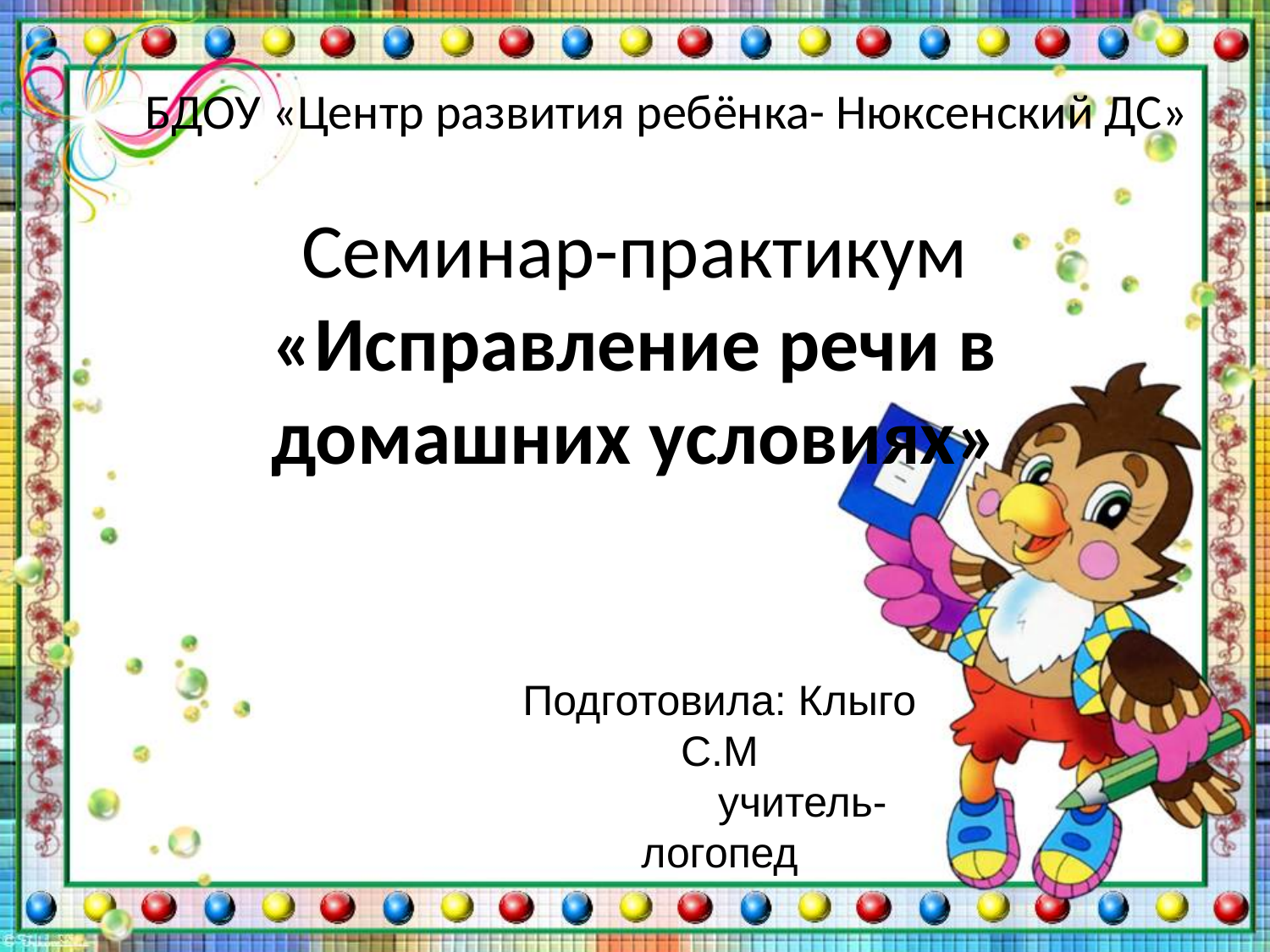

БДОУ «Центр развития ребёнка- Нюксенский ДС»
# Семинар-практикум «Исправление речи в домашних условиях»

Подготовила: Клыго С.М
              учитель-логопед